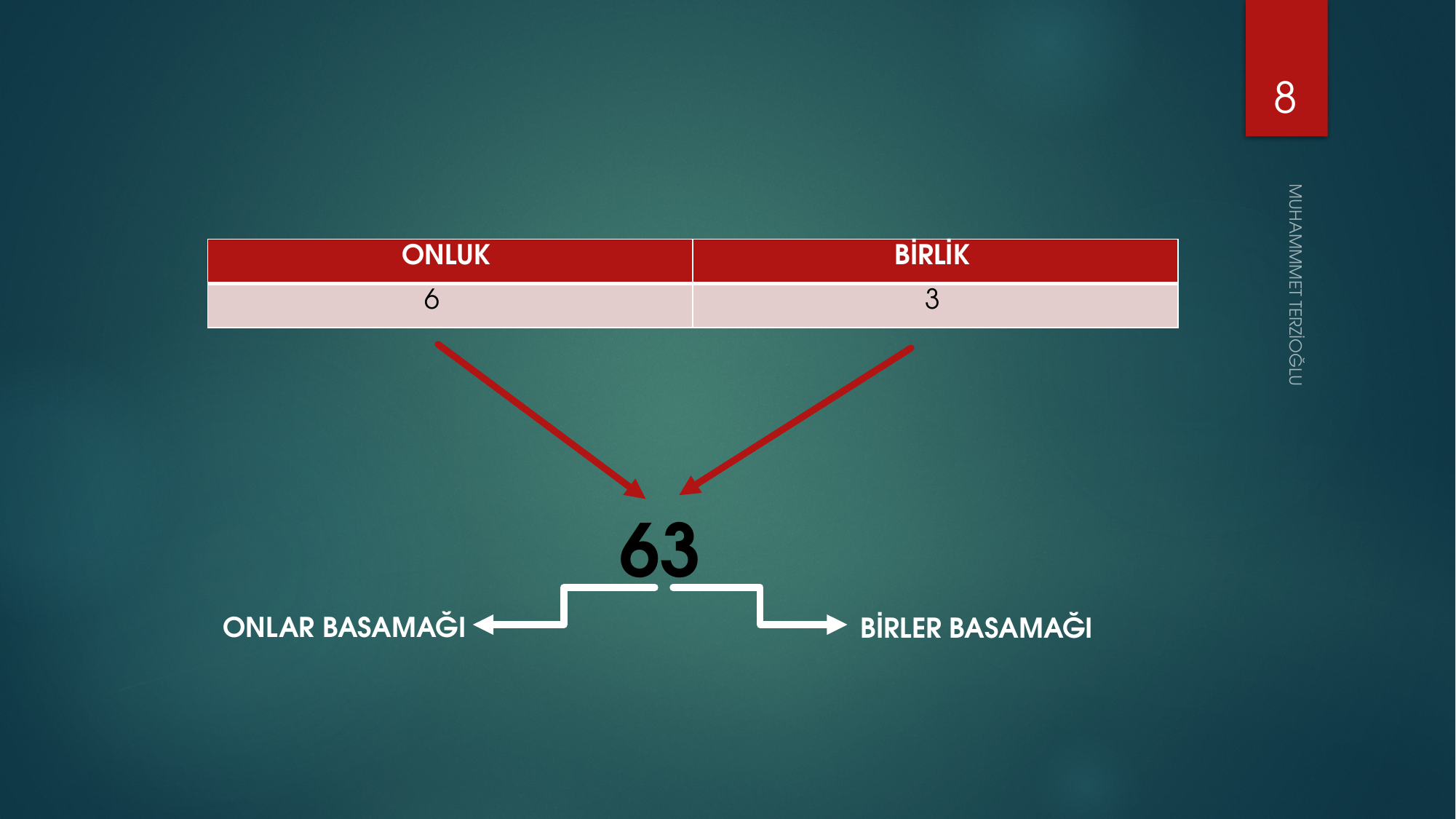

8
| ONLUK | BİRLİK |
| --- | --- |
| 6 | 3 |
MUHAMMMET TERZİOĞLU
    63
ONLAR BASAMAĞI
BİRLER BASAMAĞI